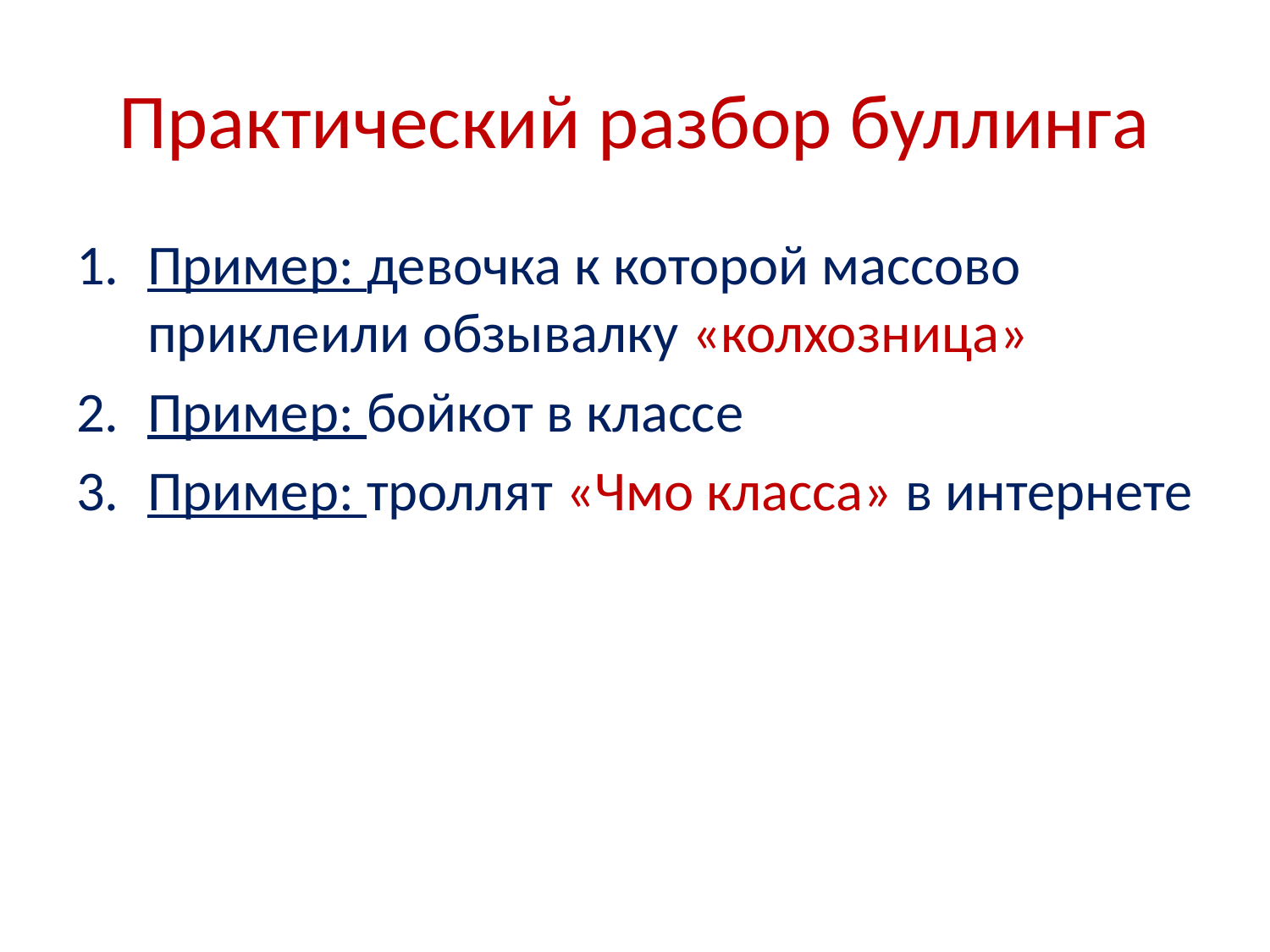

# Практический разбор буллинга
Пример: девочка к которой массово приклеили обзывалку «колхозница»
Пример: бойкот в классе
Пример: троллят «Чмо класса» в интернете